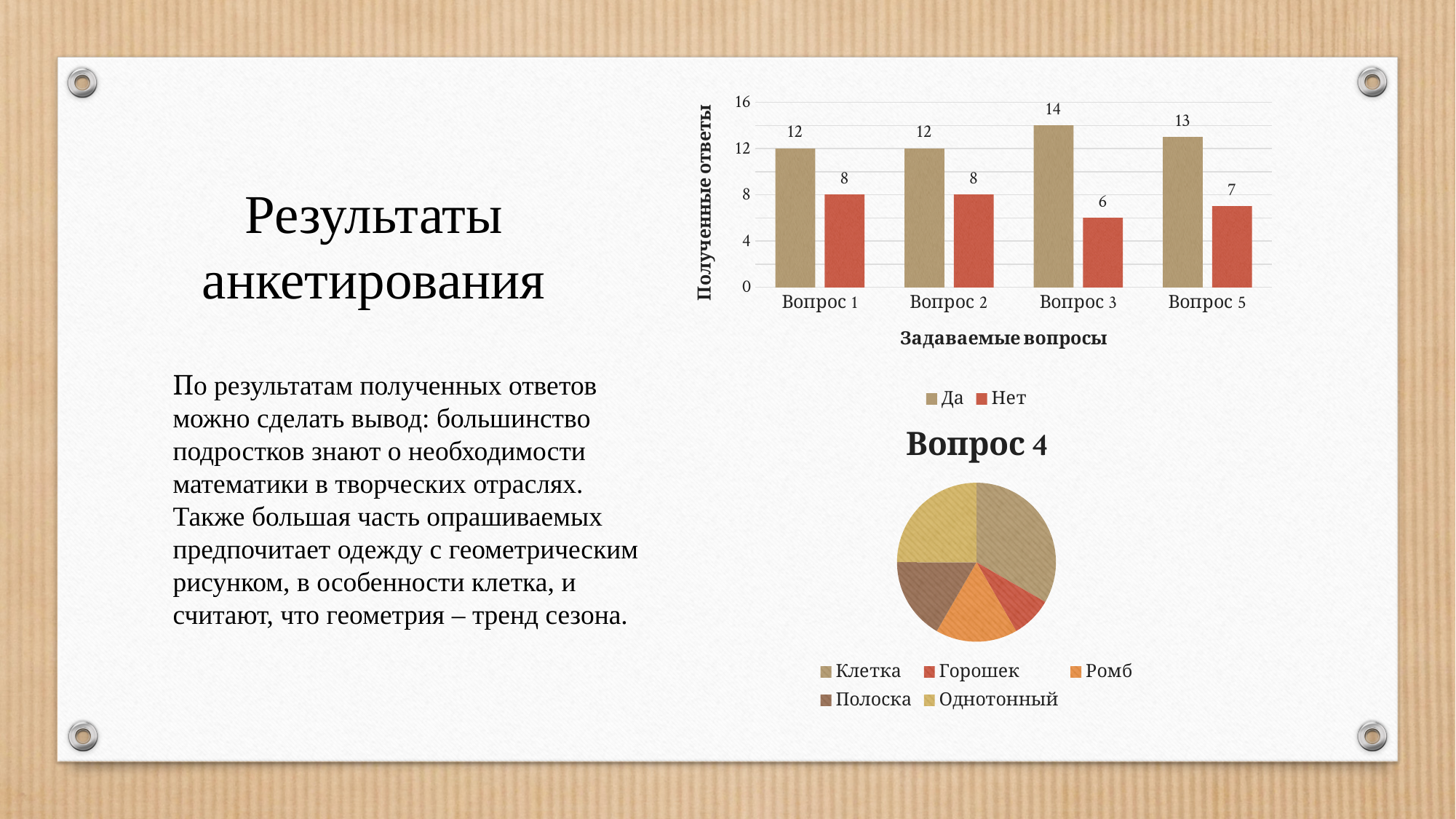

### Chart

| Category | Да | Нет |
|---|---|---|
| Вопрос 1 | 12.0 | 8.0 |
| Вопрос 2 | 12.0 | 8.0 |
| Вопрос 3 | 14.0 | 6.0 |
| Вопрос 5 | 13.0 | 7.0 |
Результаты анкетирования
По результатам полученных ответов можно сделать вывод: большинство подростков знают о необходимости математики в творческих отраслях. Также большая часть опрашиваемых предпочитает одежду с геометрическим рисунком, в особенности клетка, и считают, что геометрия – тренд сезона.

### Chart: Вопрос 4

| Category | Столбец1 |
|---|---|
| Клетка | 4.0 |
| Горошек | 1.0 |
| Ромб | 2.0 |
| Полоска | 2.0 |
| Однотонный | 3.0 |